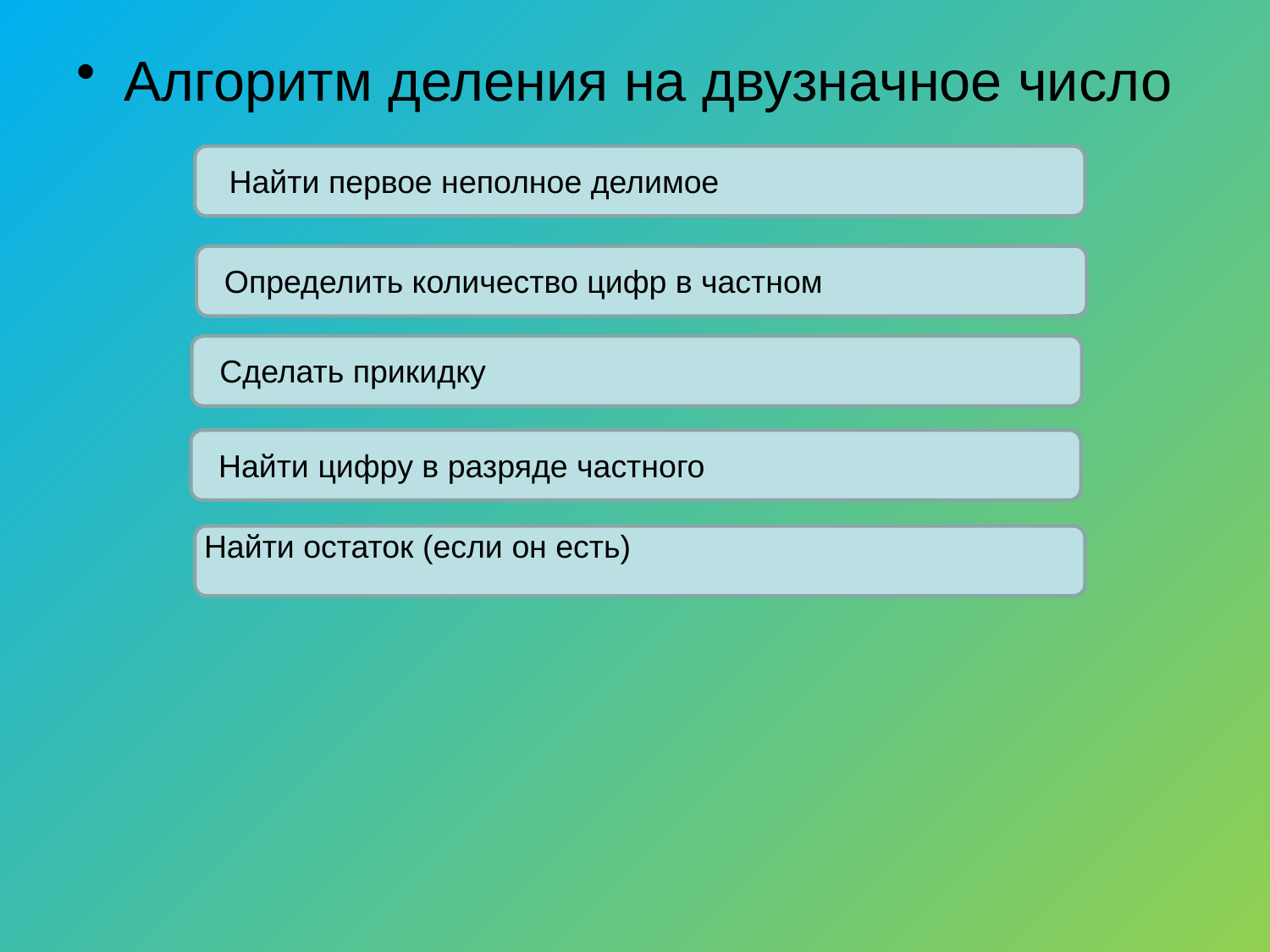

# Алгоритм деления на двузначное число

Найти первое неполное делимое

Определить количество цифр в частном

Сделать прикидку

Найти цифру в разряде частного
Найти остаток (если он есть)